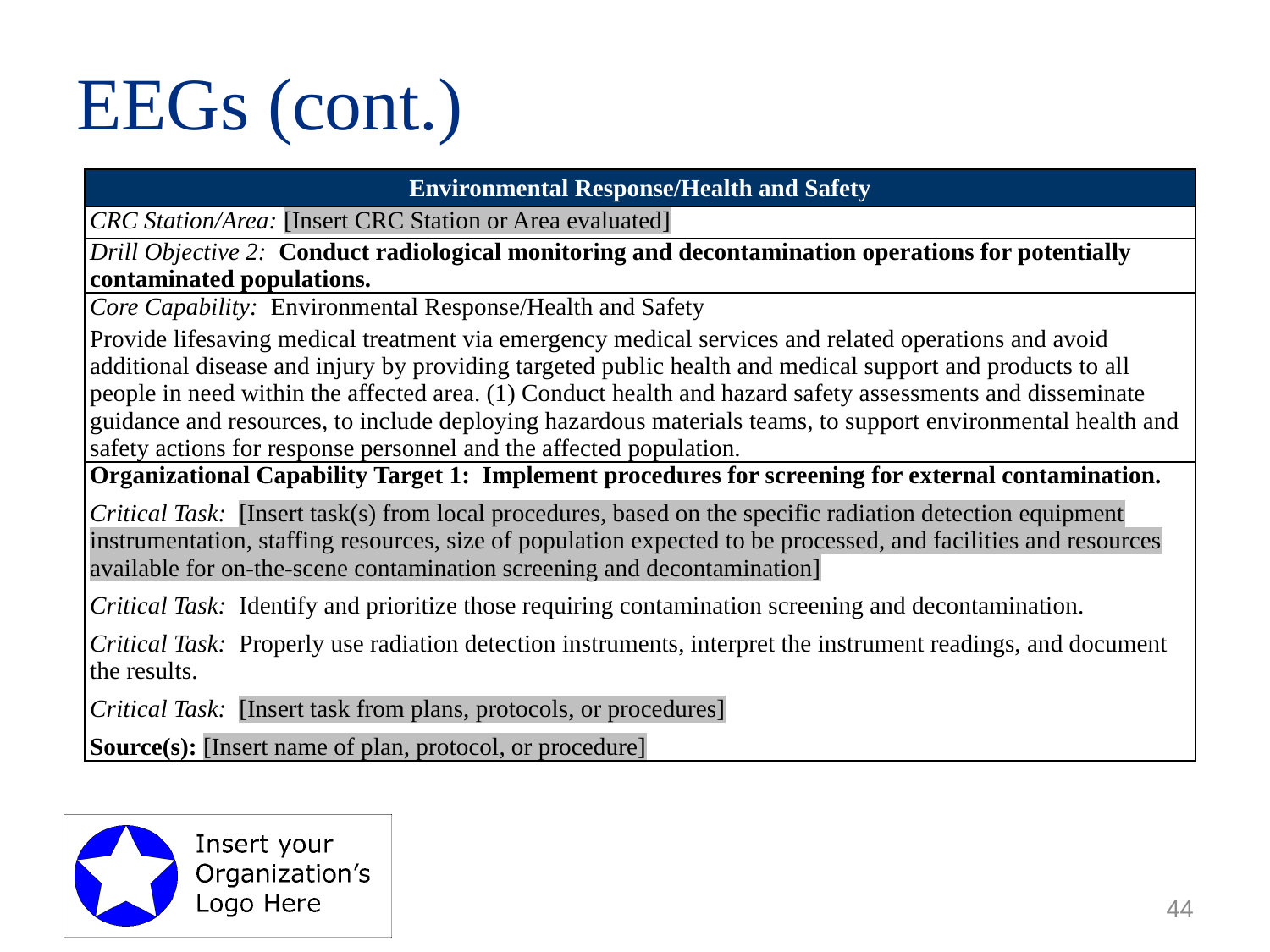

# EEGs (cont.)
| Environmental Response/Health and Safety |
| --- |
| CRC Station/Area: [Insert CRC Station or Area evaluated] |
| Drill Objective 2: Conduct radiological monitoring and decontamination operations for potentially contaminated populations. |
| Core Capability: Environmental Response/Health and Safety Provide lifesaving medical treatment via emergency medical services and related operations and avoid additional disease and injury by providing targeted public health and medical support and products to all people in need within the affected area. (1) Conduct health and hazard safety assessments and disseminate guidance and resources, to include deploying hazardous materials teams, to support environmental health and safety actions for response personnel and the affected population. |
| Organizational Capability Target 1: Implement procedures for screening for external contamination. Critical Task: [Insert task(s) from local procedures, based on the specific radiation detection equipment instrumentation, staffing resources, size of population expected to be processed, and facilities and resources available for on-the-scene contamination screening and decontamination] Critical Task: Identify and prioritize those requiring contamination screening and decontamination. Critical Task: Properly use radiation detection instruments, interpret the instrument readings, and document the results. Critical Task: [Insert task from plans, protocols, or procedures] Source(s): [Insert name of plan, protocol, or procedure] |
44